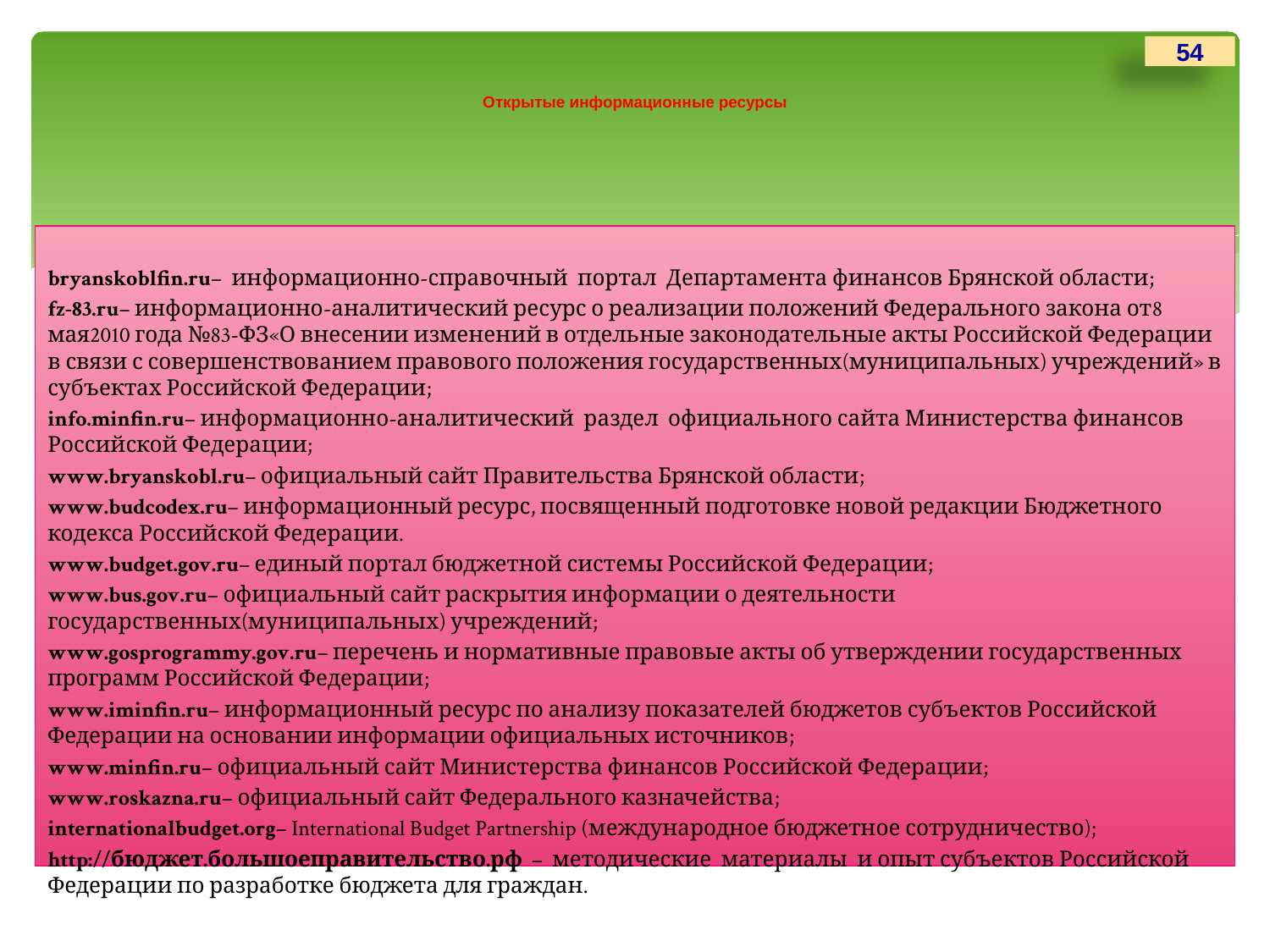

54
# Открытые информационные ресурсы

bryanskoblfin.ru–  информационно-справочный  портал  Департамента финансов Брянской области;
fz-83.ru– информационно-аналитический ресурс о реализации положений Федерального закона от8 мая2010 года №83-ФЗ«О внесении изменений в отдельные законодательные акты Российской Федерации в связи с совершенствованием правового положения государственных(муниципальных) учреждений» в субъектах Российской Федерации;
info.minfin.ru– информационно-аналитический  раздел  официального сайта Министерства финансов Российской Федерации;
www.bryanskobl.ru– официальный сайт Правительства Брянской области;
www.budcodex.ru– информационный ресурс, посвященный подготовке новой редакции Бюджетного кодекса Российской Федерации.
www.budget.gov.ru– единый портал бюджетной системы Российской Федерации;
www.bus.gov.ru– официальный сайт раскрытия информации о деятельности государственных(муниципальных) учреждений;
www.gosprogrammy.gov.ru– перечень и нормативные правовые акты об утверждении государственных программ Российской Федерации;
www.iminfin.ru– информационный ресурс по анализу показателей бюджетов субъектов Российской Федерации на основании информации официальных источников;
www.minfin.ru– официальный сайт Министерства финансов Российской Федерации;
www.roskazna.ru– официальный сайт Федерального казначейства;
internationalbudget.org– International Budget Partnership (международное бюджетное сотрудничество);
http://бюджет.большоеправительство.рф  –  методические  материалы  и опыт субъектов Российской Федерации по разработке бюджета для граждан.